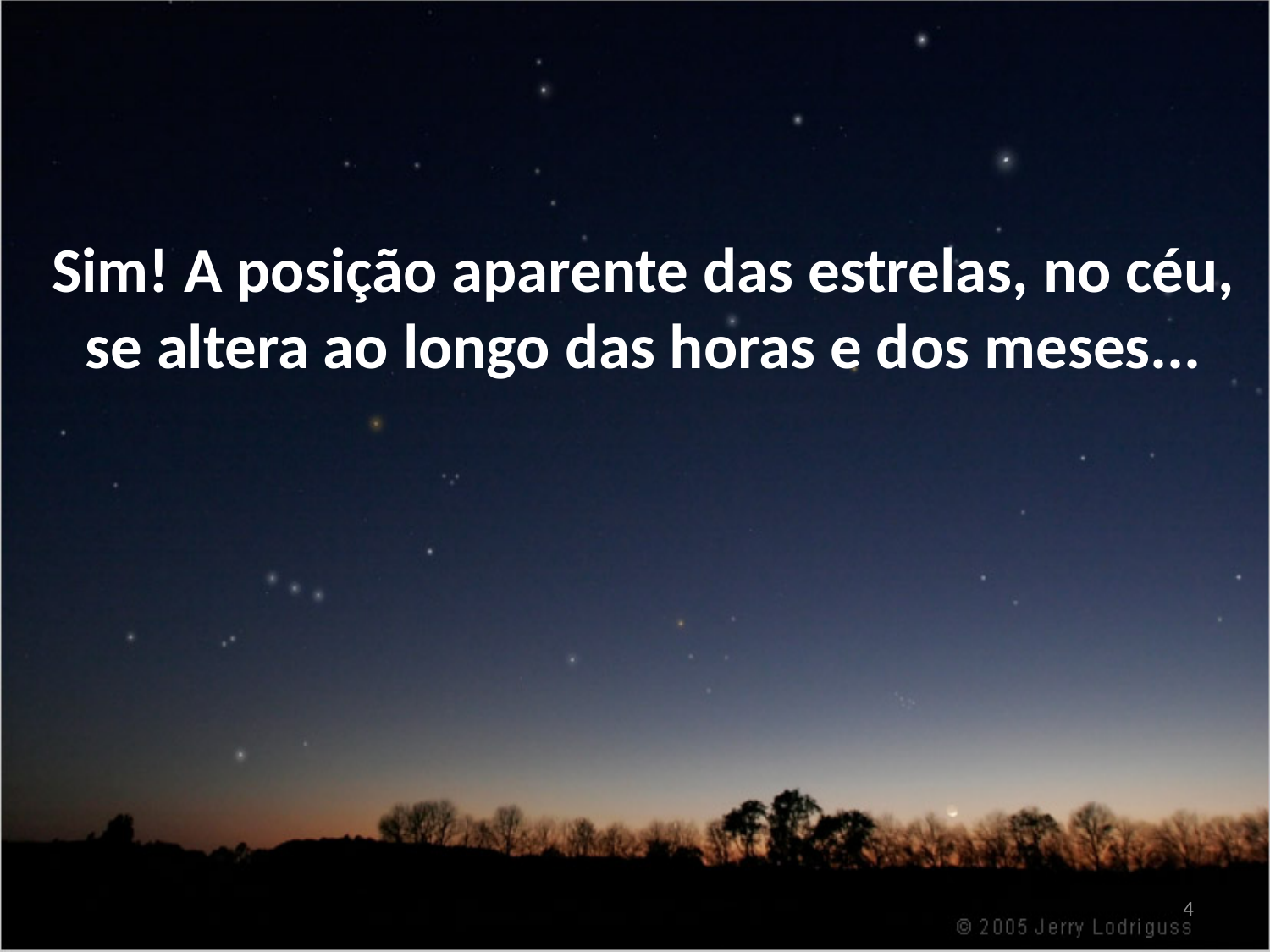

Sim! A posição aparente das estrelas, no céu, se altera ao longo das horas e dos meses...
4